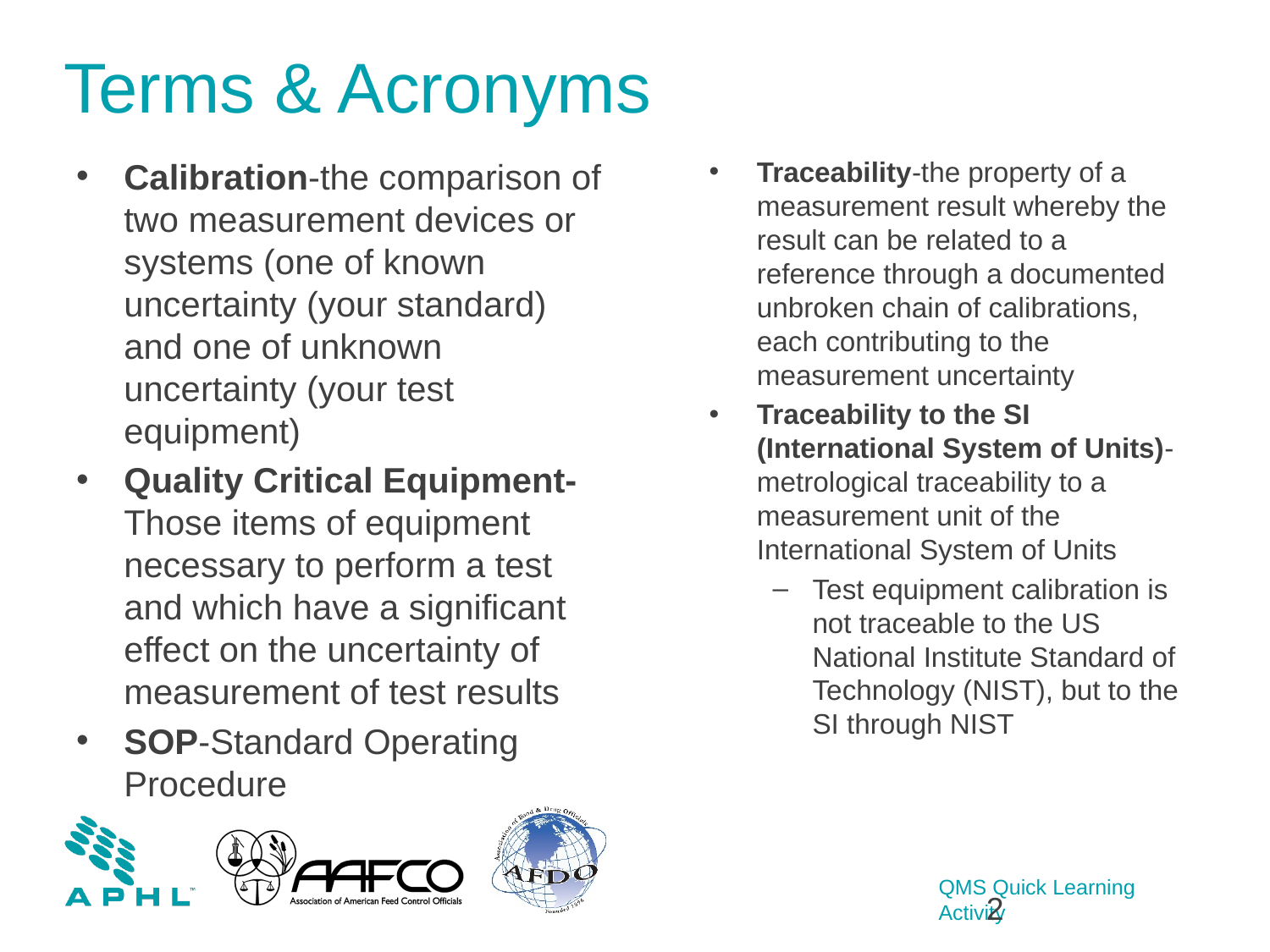

# Terms & Acronyms
Calibration-the comparison of two measurement devices or systems (one of known uncertainty (your standard) and one of unknown uncertainty (your test equipment)
Quality Critical Equipment-Those items of equipment necessary to perform a test and which have a significant effect on the uncertainty of measurement of test results
SOP-Standard Operating Procedure

Traceability-the property of a measurement result whereby the result can be related to a reference through a documented unbroken chain of calibrations, each contributing to the measurement uncertainty
Traceability to the SI (International System of Units)-metrological traceability to a measurement unit of the International System of Units
Test equipment calibration is not traceable to the US National Institute Standard of Technology (NIST), but to the SI through NIST

2